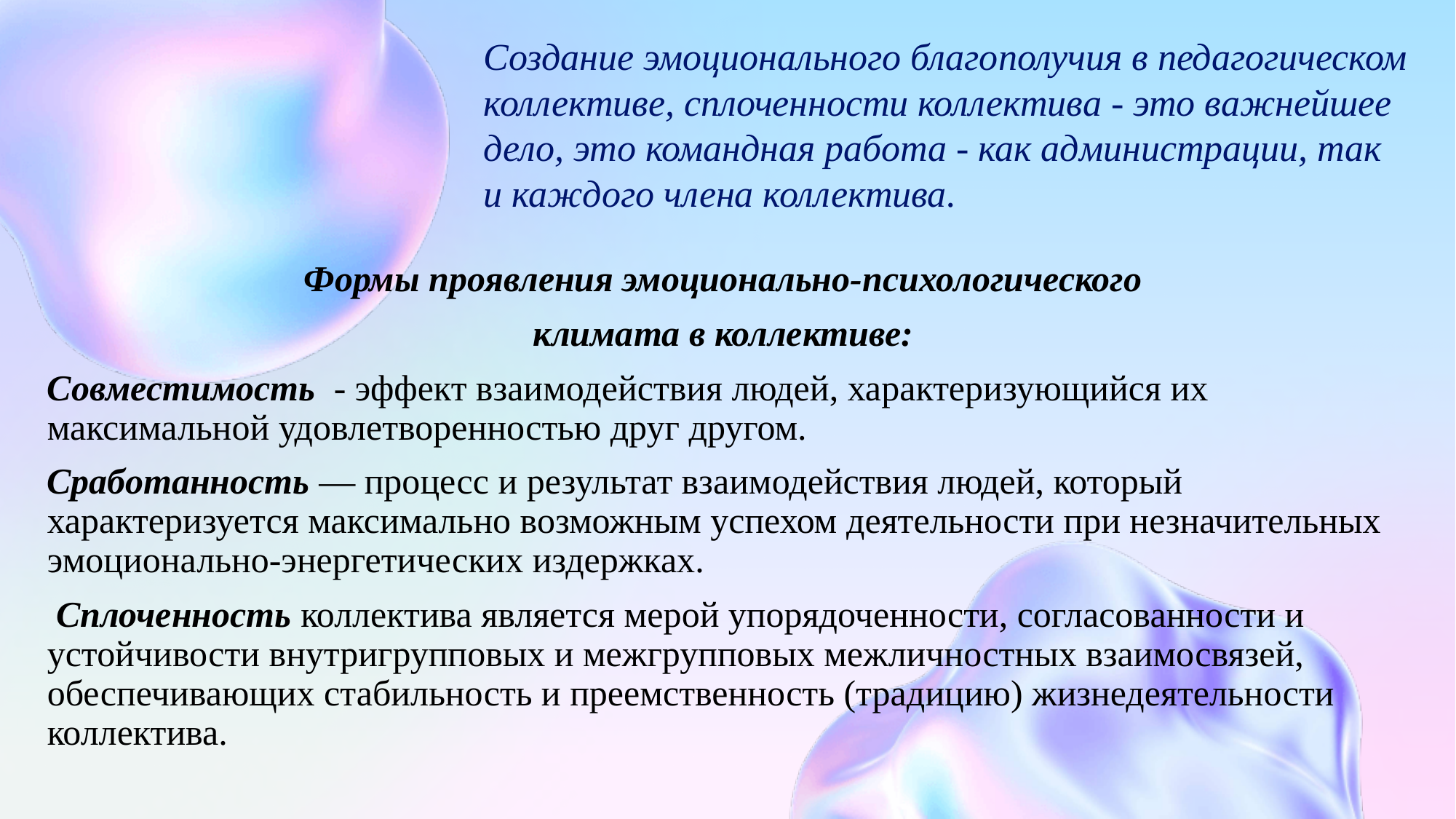

Создание эмоционального благополучия в педагогическом коллективе, сплоченности коллектива - это важнейшее дело, это командная работа - как администрации, так и каждого члена коллектива.
Формы проявления эмоционально-психологического
климата в коллективе:
Совместимость  - эффект взаимодействия людей, характеризующийся их максимальной удовлетворенностью друг другом.
Сработанность — процесс и результат взаимодействия людей, который характеризуется максимально возможным успехом деятельности при незначительных эмоционально-энергетических издержках.
 Сплоченность коллектива является мерой упорядоченности, согласованности и устойчивости внутригрупповых и межгрупповых межличностных взаимосвязей, обеспечивающих стабильность и преемственность (традицию) жизнедеятельности коллектива.